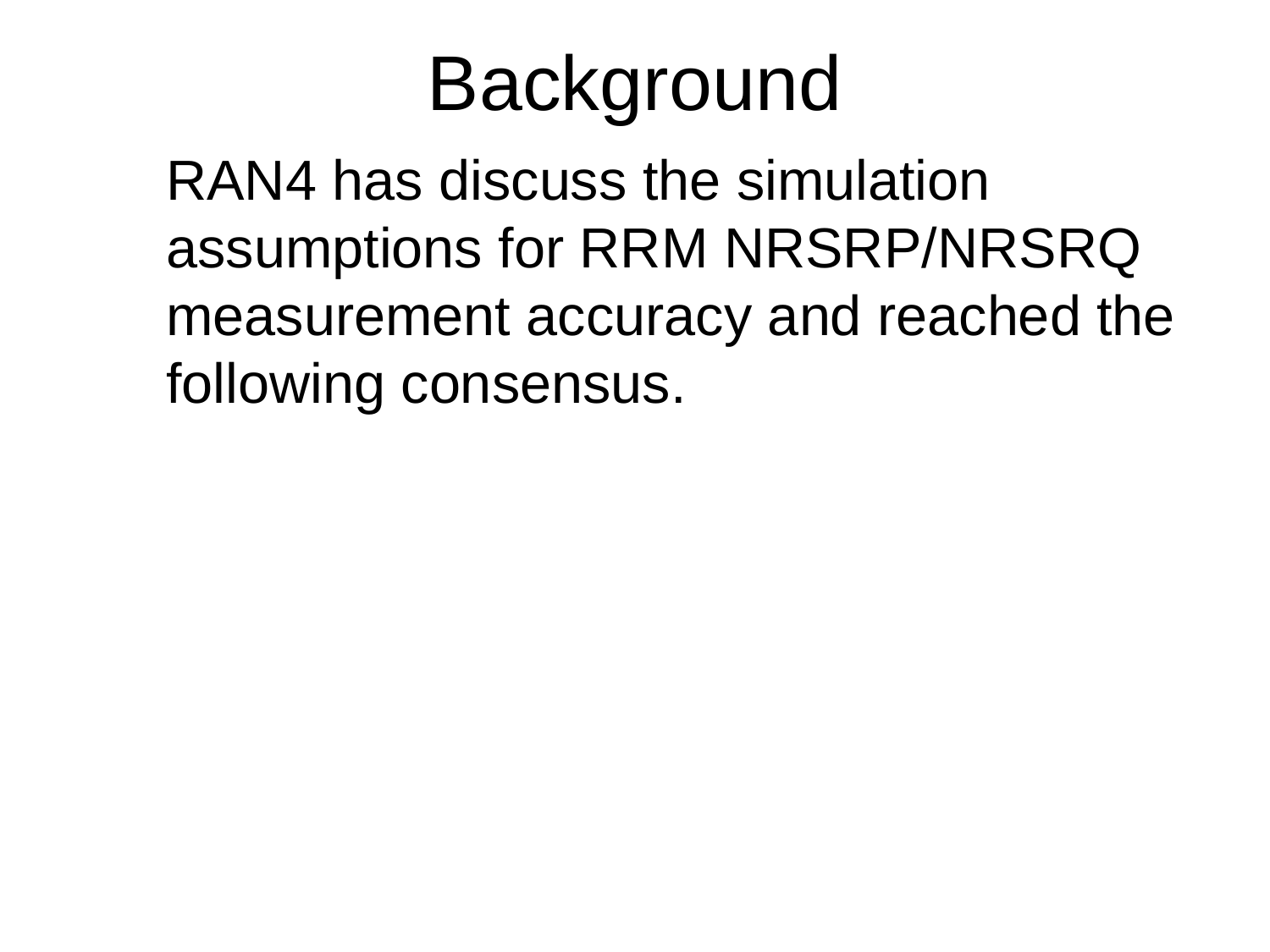

# Background
	RAN4 has discuss the simulation assumptions for RRM NRSRP/NRSRQ measurement accuracy and reached the following consensus.